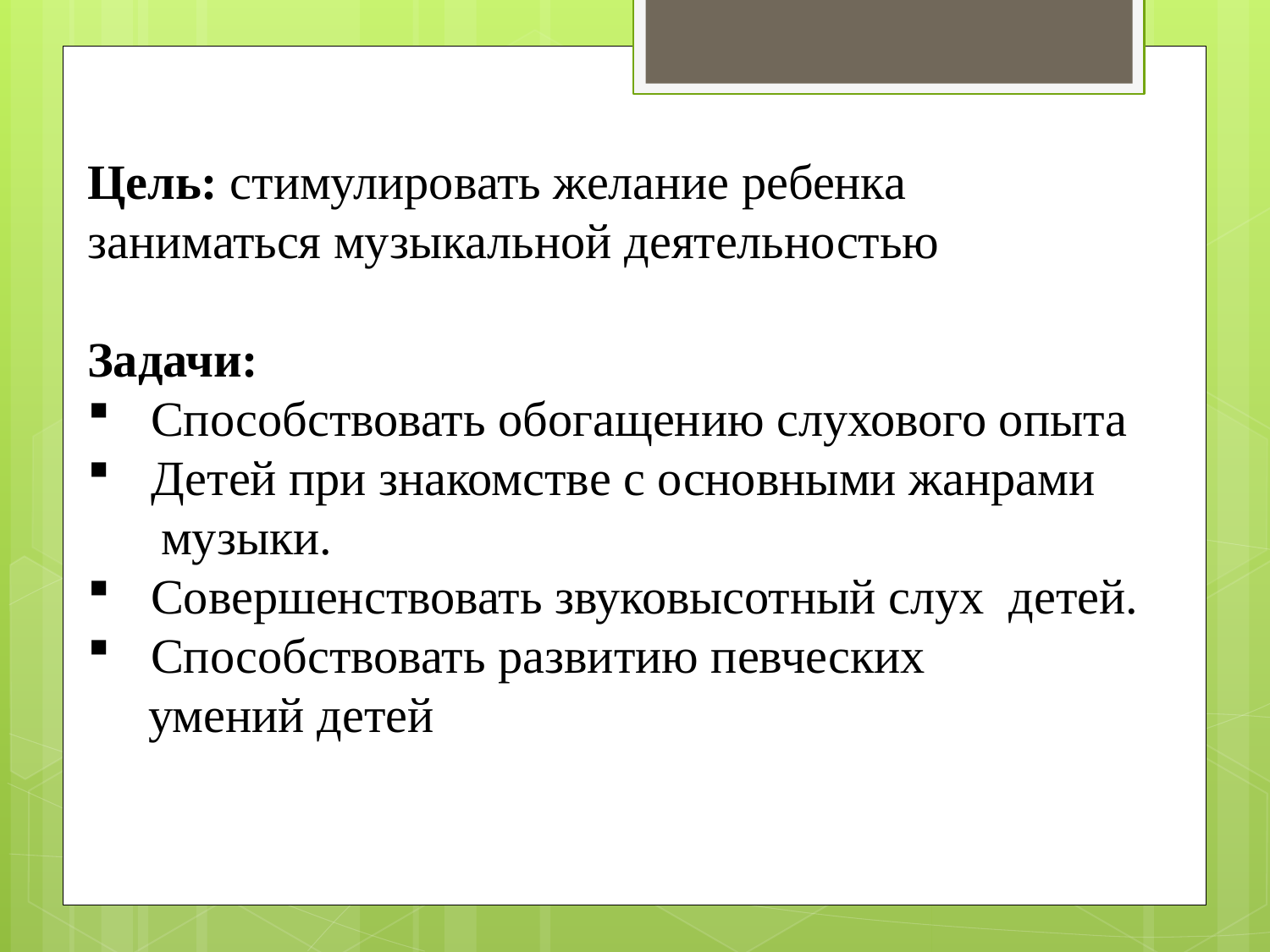

Цель: стимулировать желание ребенка
заниматься музыкальной деятельностью

Задачи:
Способствовать обогащению слухового опыта
Детей при знакомстве с основными жанрами
      музыки.
Совершенствовать звуковысотный слух  детей.
Способствовать развитию певческих
     умений детей